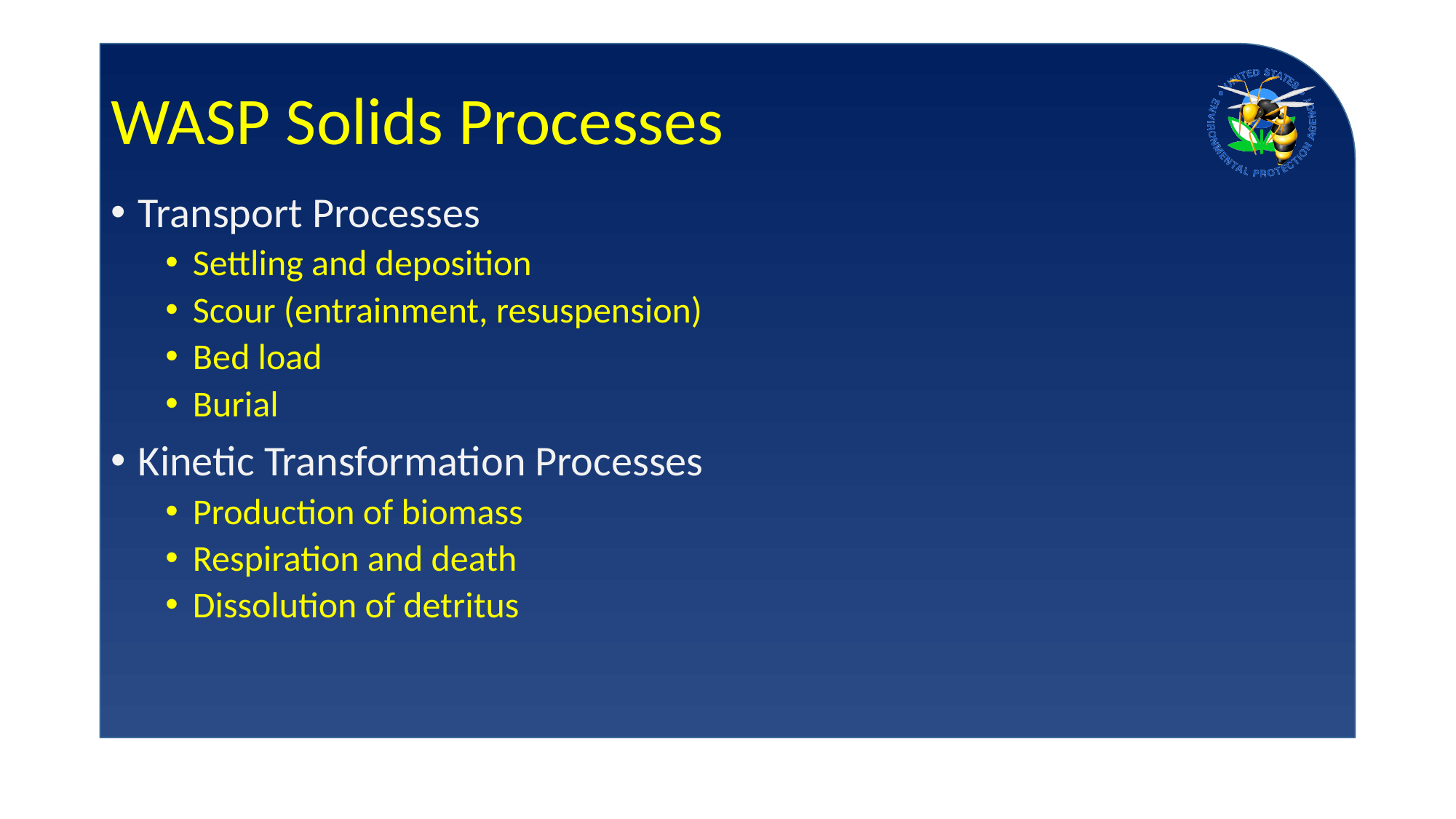

# WASP Solids Processes
Transport Processes
Settling and deposition
Scour (entrainment, resuspension)
Bed load
Burial
Kinetic Transformation Processes
Production of biomass
Respiration and death
Dissolution of detritus